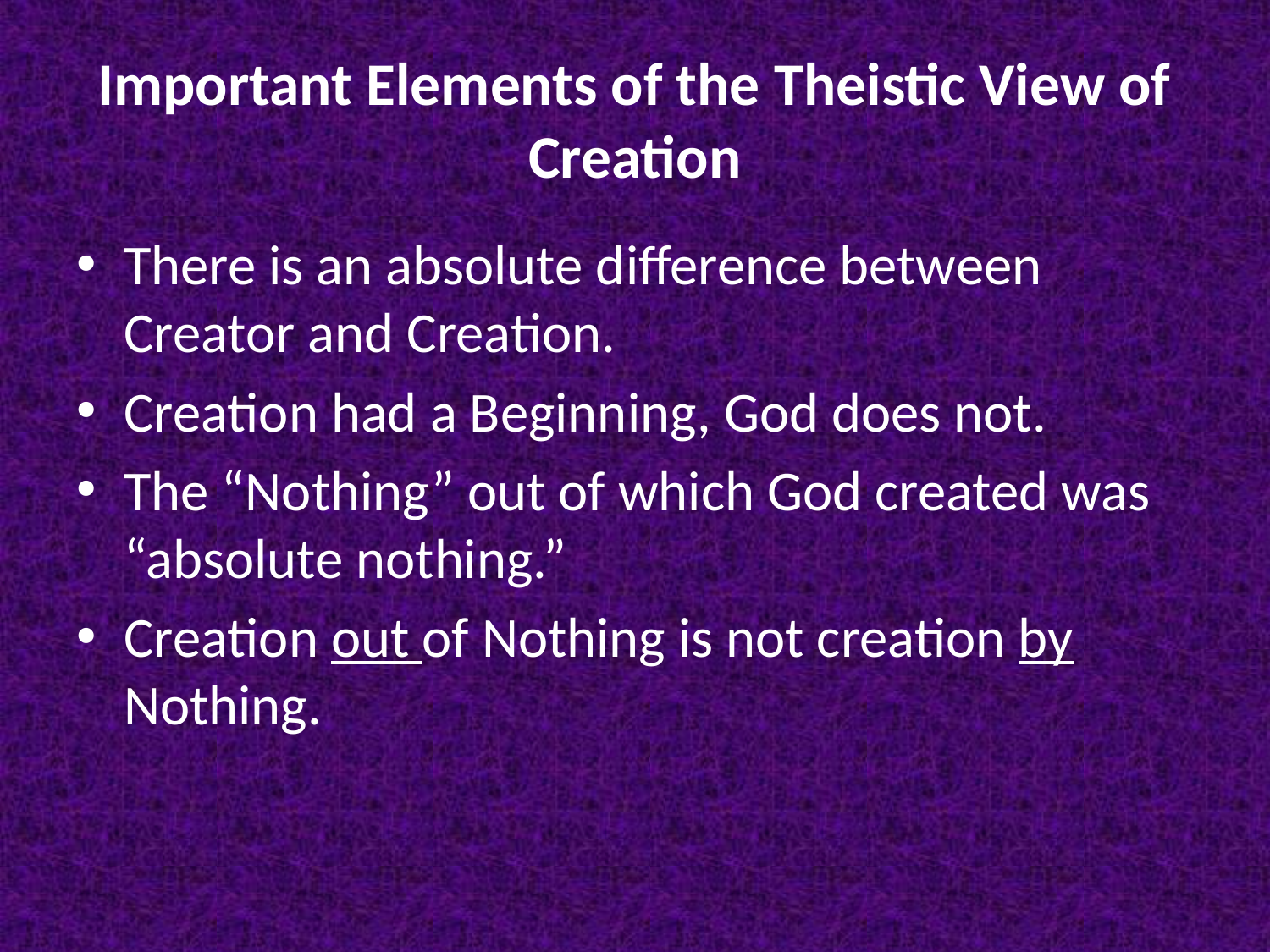

# Important Elements of the Theistic View of Creation
There is an absolute difference between Creator and Creation.
Creation had a Beginning, God does not.
The “Nothing” out of which God created was “absolute nothing.”
Creation out of Nothing is not creation by Nothing.